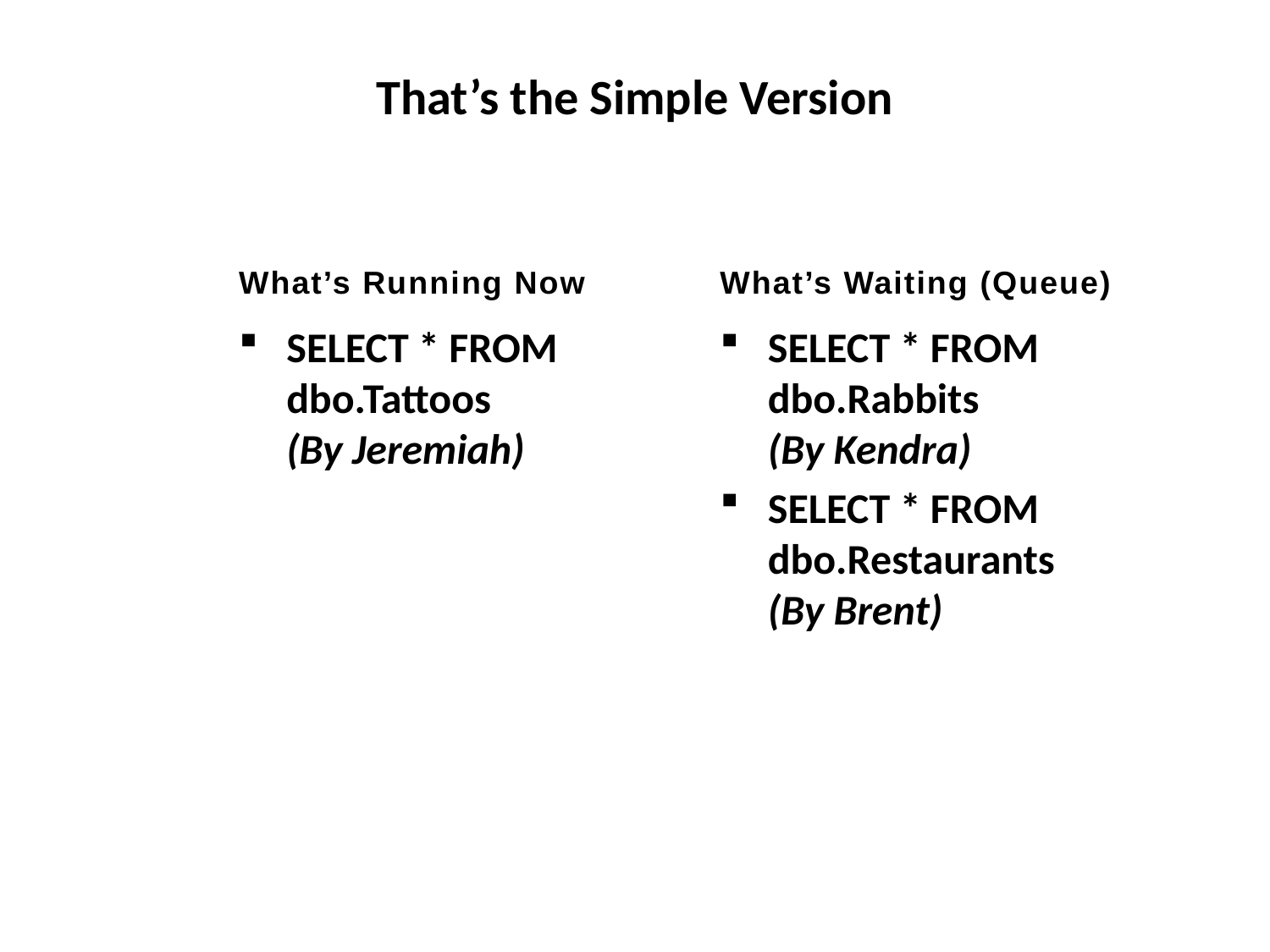

# That’s the Simple Version
What’s Running Now
What’s Waiting (Queue)
SELECT * FROM dbo.Tattoos
(By Jeremiah)
SELECT * FROM dbo.Rabbits
(By Kendra)
SELECT * FROM dbo.Restaurants
(By Brent)